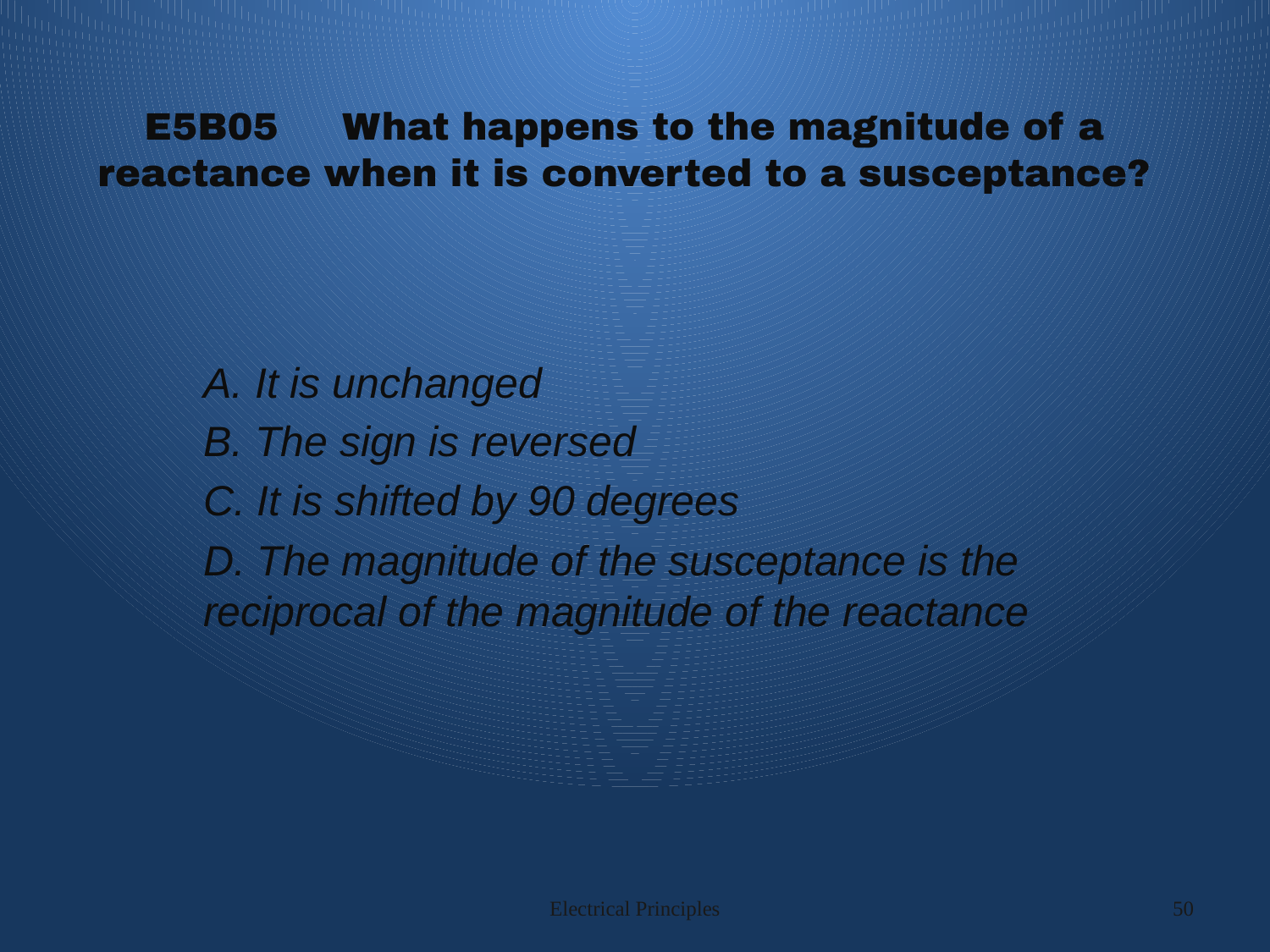

# E5B05     What happens to the magnitude of a reactance when it is converted to a susceptance?
A. It is unchanged
B. The sign is reversed
C. It is shifted by 90 degrees
D. The magnitude of the susceptance is the reciprocal of the magnitude of the reactance
Electrical Principles
50